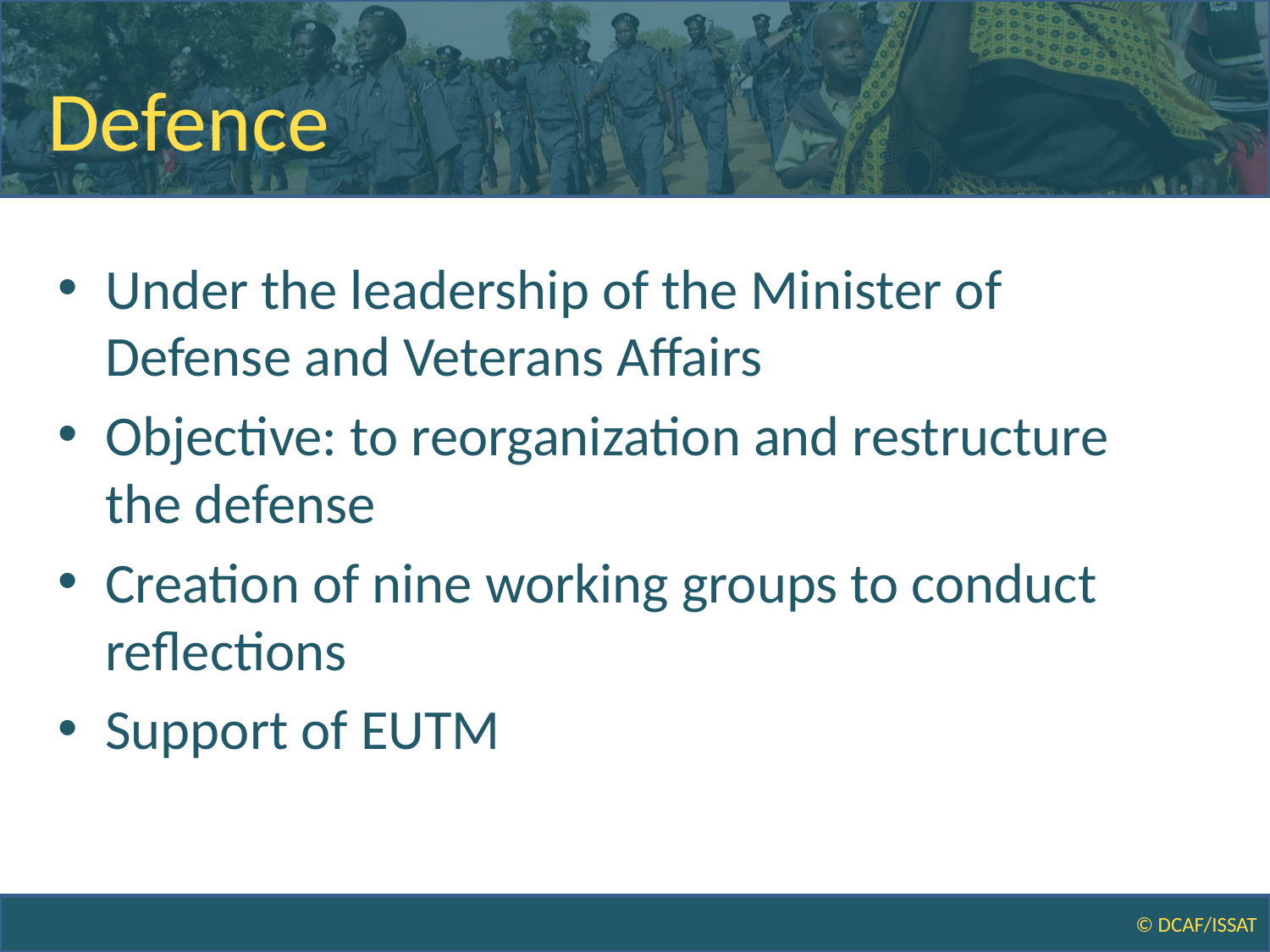

# Defence
Under the leadership of the Minister of Defense and Veterans Affairs
Objective: to reorganization and restructure the defense
Creation of nine working groups to conduct reflections
Support of EUTM